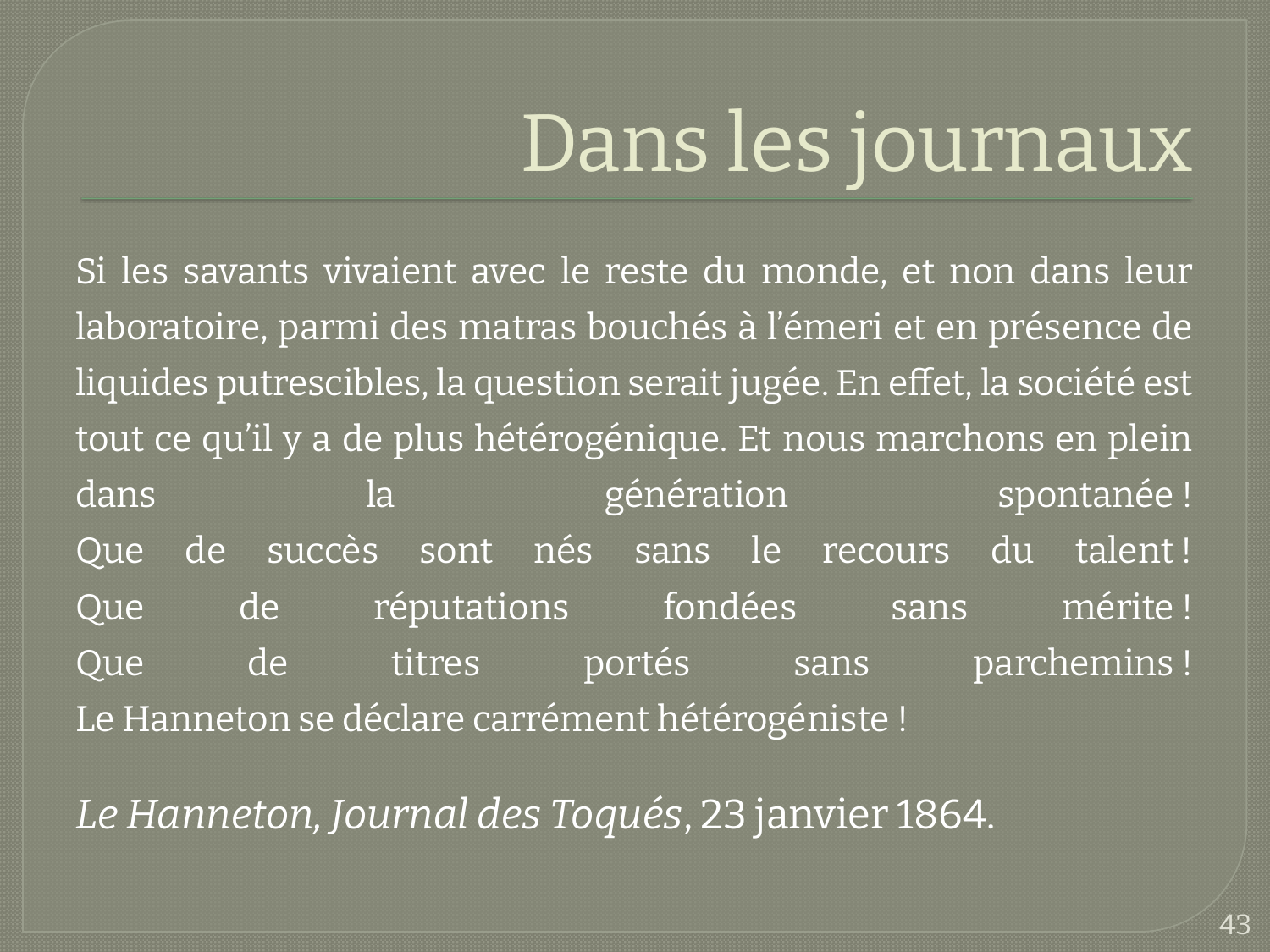

# Dans les journaux
Si les savants vivaient avec le reste du monde, et non dans leur laboratoire, parmi des matras bouchés à l’émeri et en présence de liquides putrescibles, la question serait jugée. En effet, la société est tout ce qu’il y a de plus hétérogénique. Et nous marchons en plein dans la génération spontanée !
Que de succès sont nés sans le recours du talent !
Que de réputations fondées sans mérite !
Que de titres portés sans parchemins !
Le Hanneton se déclare carrément hétérogéniste !

Le Hanneton, Journal des Toqués, 23 janvier 1864.

43